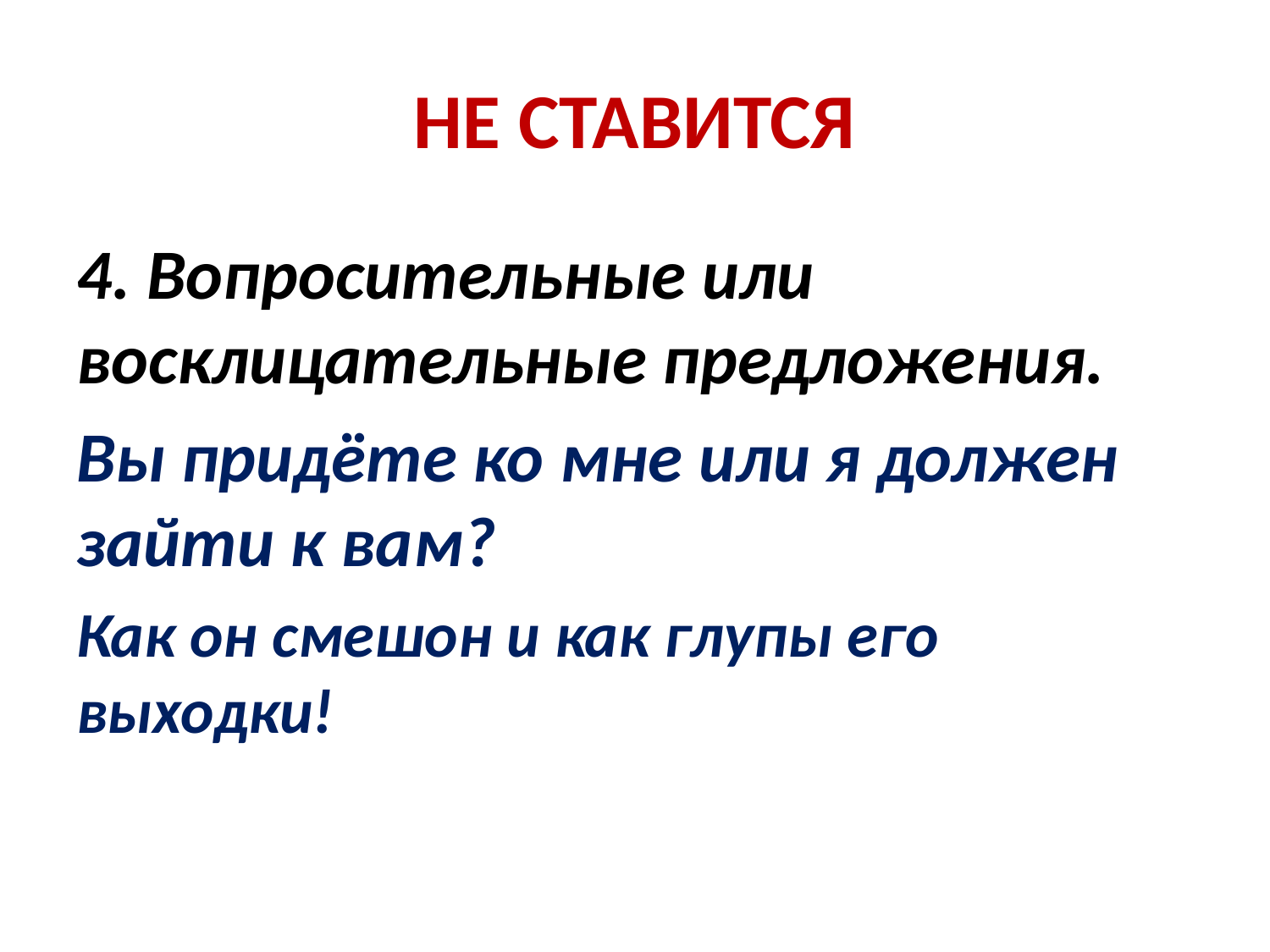

# НЕ СТАВИТСЯ
4. Вопросительные или восклицательные предложения.
Вы придёте ко мне или я должен зайти к вам?
Как он смешон и как глупы его выходки!